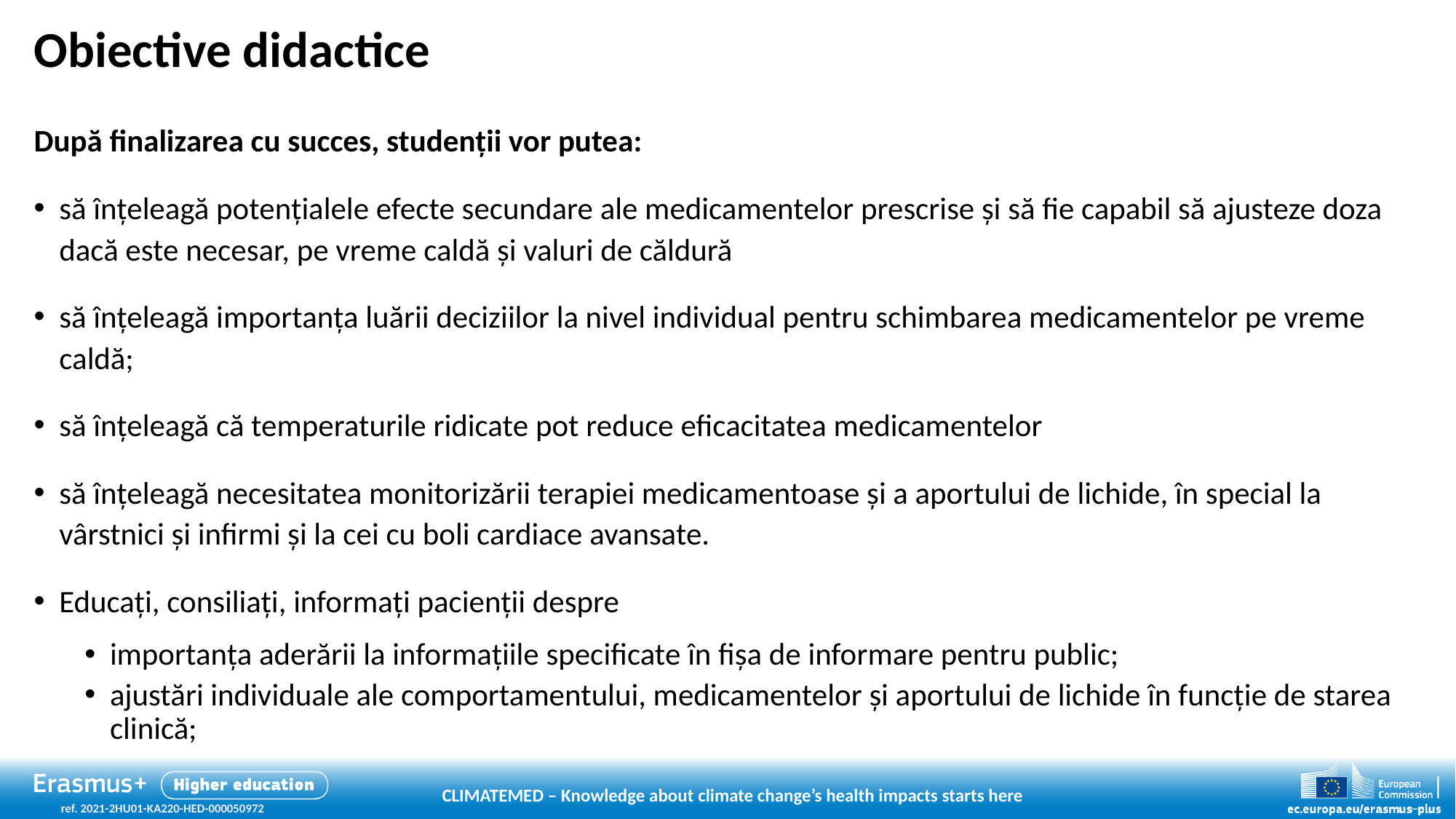

# Obiective didactice
După finalizarea cu succes, studenții vor putea:
să înțeleagă potențialele efecte secundare ale medicamentelor prescrise și să fie capabil să ajusteze doza dacă este necesar, pe vreme caldă și valuri de căldură
să înțeleagă importanța luării deciziilor la nivel individual pentru schimbarea medicamentelor pe vreme caldă;
să înțeleagă că temperaturile ridicate pot reduce eficacitatea medicamentelor
să înțeleagă necesitatea monitorizării terapiei medicamentoase și a aportului de lichide, în special la vârstnici și infirmi și la cei cu boli cardiace avansate.
Educați, consiliați, informați pacienții despre
importanța aderării la informațiile specificate în fișa de informare pentru public;
ajustări individuale ale comportamentului, medicamentelor și aportului de lichide în funcție de starea clinică;